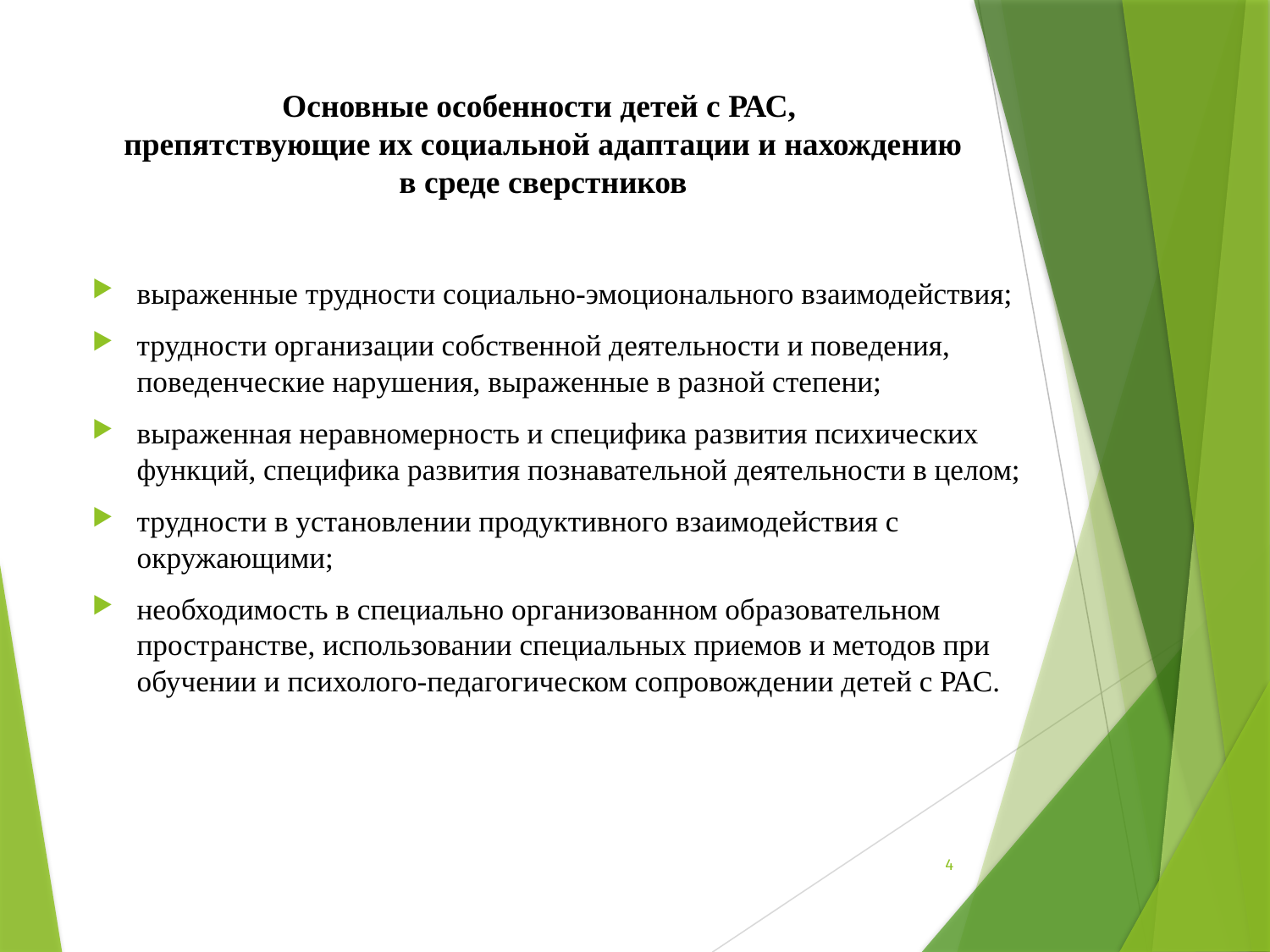

# Основные особенности детей с РАС, препятствующие их социальной адаптации и нахождению в среде сверстников
выраженные трудности социально-эмоционального взаимодействия;
трудности организации собственной деятельности и поведения, поведенческие нарушения, выраженные в разной степени;
выраженная неравномерность и специфика развития психических функций, специфика развития познавательной деятельности в целом;
трудности в установлении продуктивного взаимодействия с окружающими;
необходимость в специально организованном образовательном пространстве, использовании специальных приемов и методов при обучении и психолого-педагогическом сопровождении детей с РАС.

4